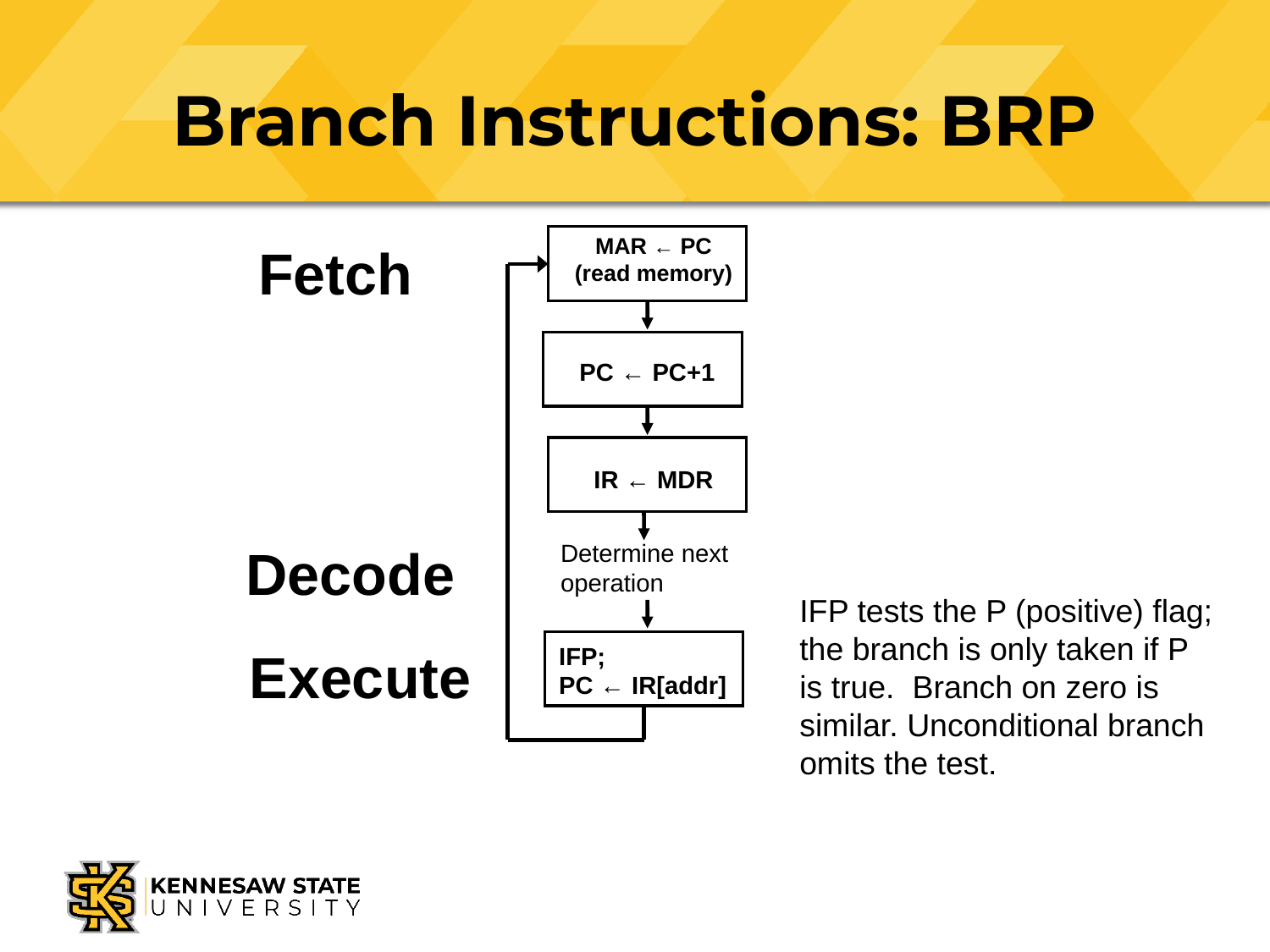

# Branch Instructions: BRP
MAR ← PC
(read memory)

Fetch

PC ← PC+1

IR ← MDR

Determine next operation
Decode
IFP tests the P (positive) flag; the branch is only taken if P is true.  Branch on zero is similar. Unconditional branch omits the test.

Execute
IFP;
PC ← IR[addr]